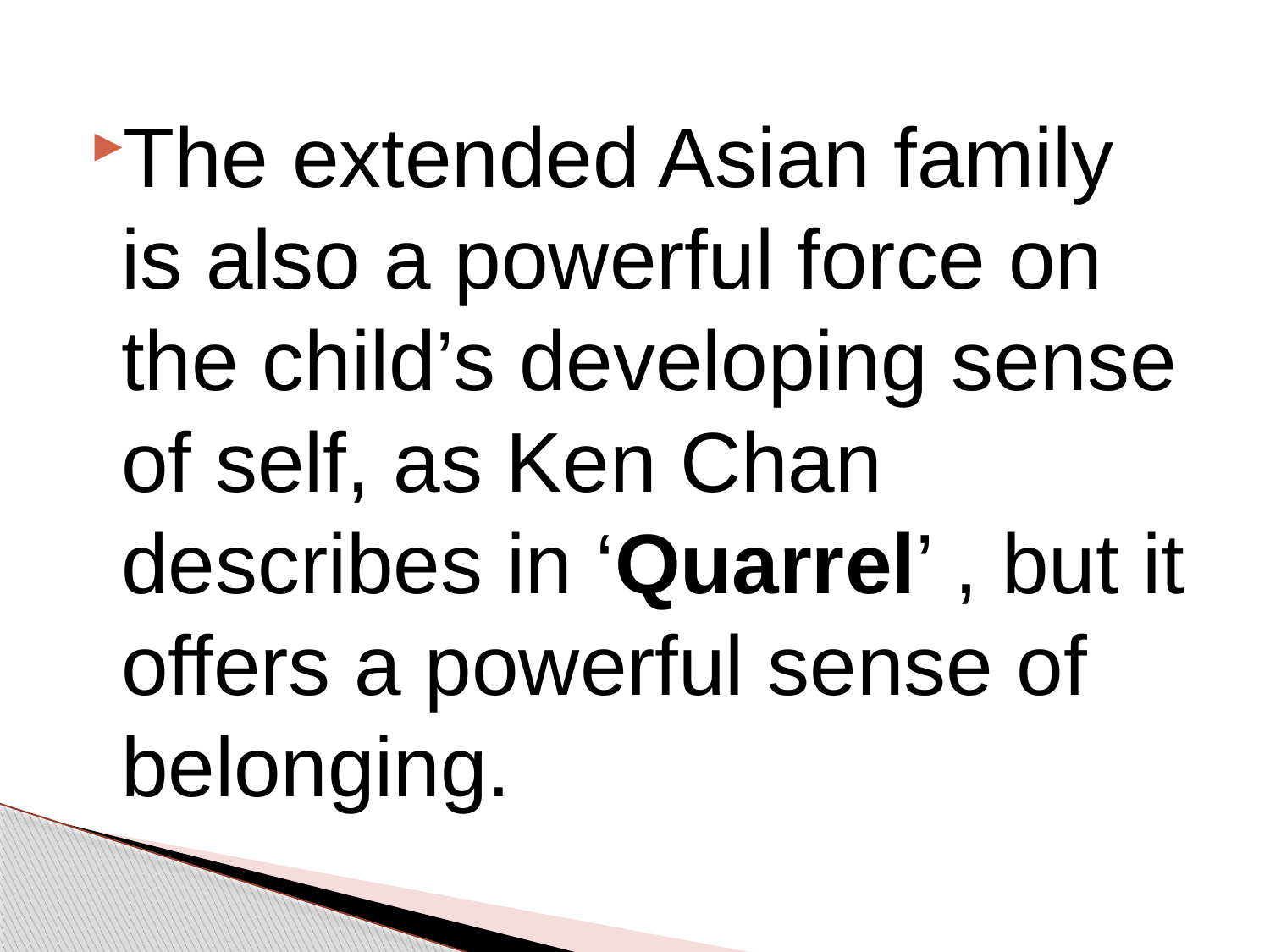

#
The extended Asian family is also a powerful force on the child’s developing sense of self, as Ken Chan describes in ‘Quarrel’ , but it offers a powerful sense of belonging.